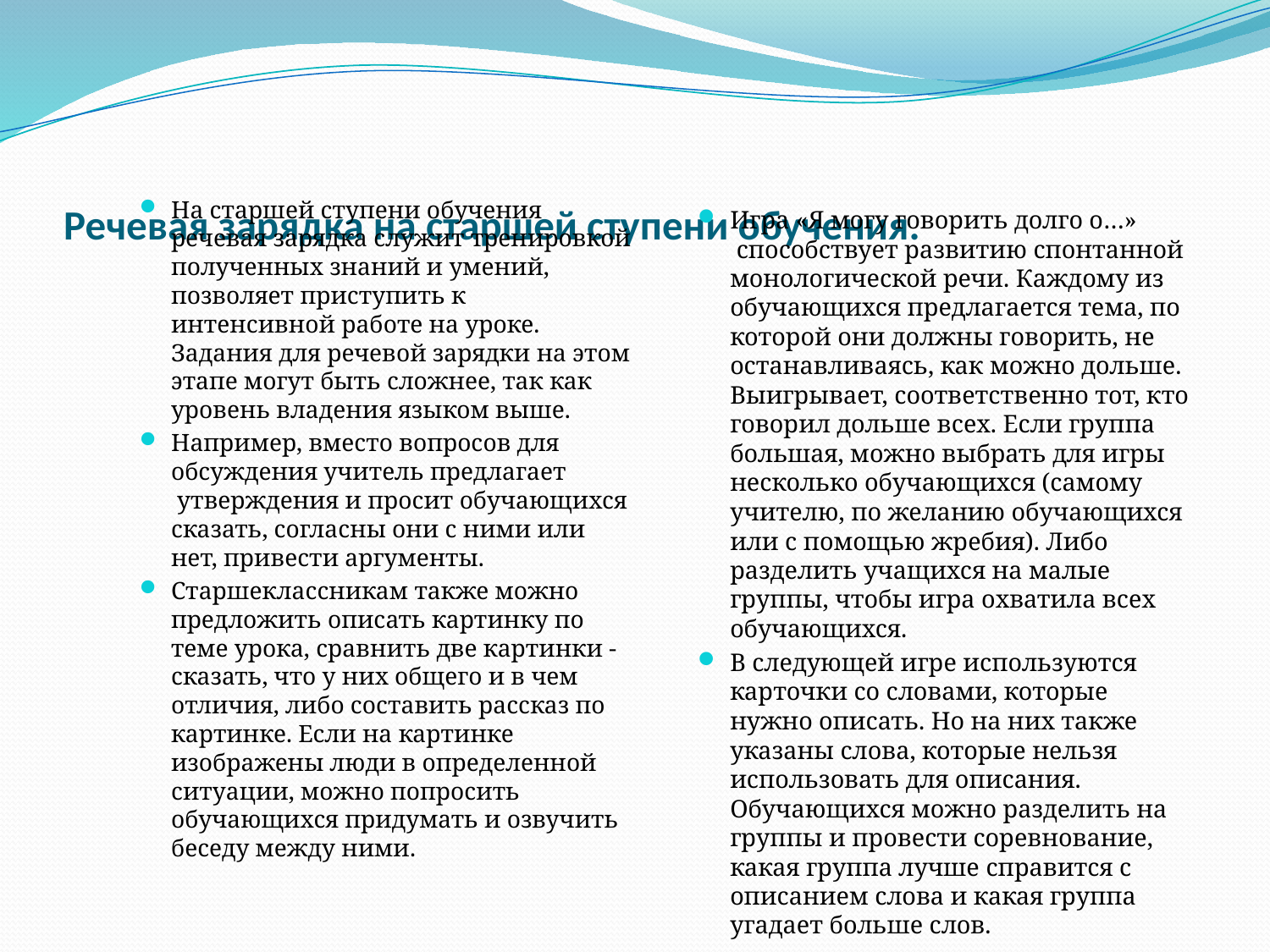

# Речевая зарядка на старшей ступени обучения.
На старшей ступени обучения речевая зарядка служит тренировкой полученных знаний и умений, позволяет приступить к интенсивной работе на уроке. Задания для речевой зарядки на этом этапе могут быть сложнее, так как уровень владения языком выше.
Например, вместо вопросов для обсуждения учитель предлагает  утверждения и просит обучающихся сказать, согласны они с ними или нет, привести аргументы.
Старшеклассникам также можно предложить описать картинку по теме урока, сравнить две картинки - сказать, что у них общего и в чем отличия, либо составить рассказ по картинке. Если на картинке изображены люди в определенной ситуации, можно попросить обучающихся придумать и озвучить беседу между ними.

Игра «Я могу говорить долго о…»  способствует развитию спонтанной монологической речи. Каждому из обучающихся предлагается тема, по которой они должны говорить, не останавливаясь, как можно дольше. Выигрывает, соответственно тот, кто говорил дольше всех. Если группа большая, можно выбрать для игры несколько обучающихся (самому учителю, по желанию обучающихся или с помощью жребия). Либо разделить учащихся на малые группы, чтобы игра охватила всех обучающихся.
В следующей игре используются карточки со словами, которые нужно описать. Но на них также указаны слова, которые нельзя использовать для описания. Обучающихся можно разделить на группы и провести соревнование, какая группа лучше справится с описанием слова и какая группа угадает больше слов.